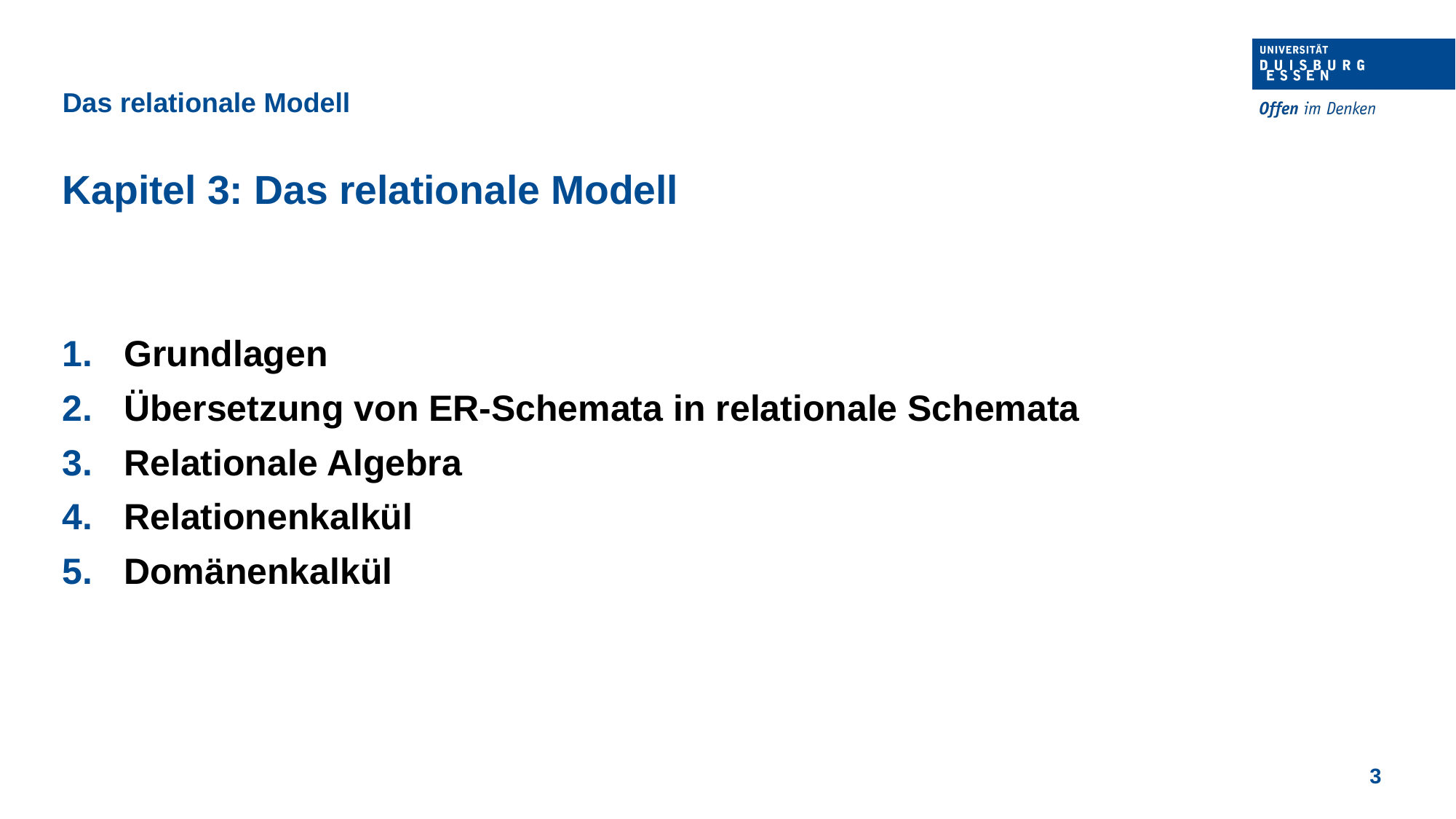

Das relationale Modell

Kapitel 3: Das relationale Modell
Grundlagen
Übersetzung von ER-Schemata in relationale Schemata
Relationale Algebra
Relationenkalkül
Domänenkalkül
3